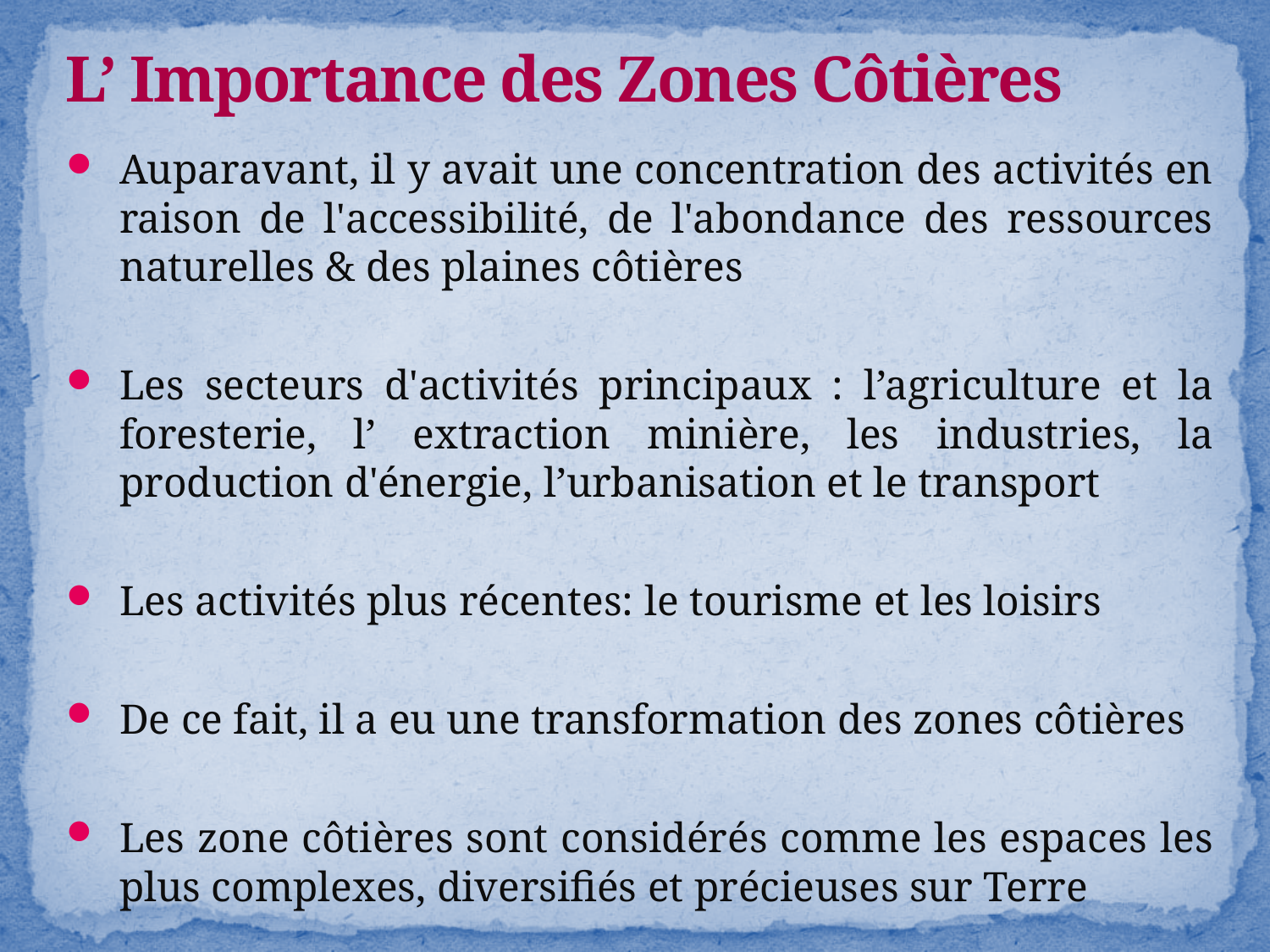

# L’ Importance des Zones Côtières
Auparavant, il y avait une concentration des activités en raison de l'accessibilité, de l'abondance des ressources naturelles & des plaines côtières

Les secteurs d'activités principaux : l’agriculture et la foresterie, l’ extraction minière, les industries, la production d'énergie, l’urbanisation et le transport

Les activités plus récentes: le tourisme et les loisirs

De ce fait, il a eu une transformation des zones côtières

Les zone côtières sont considérés comme les espaces les plus complexes, diversifiés et précieuses sur Terre